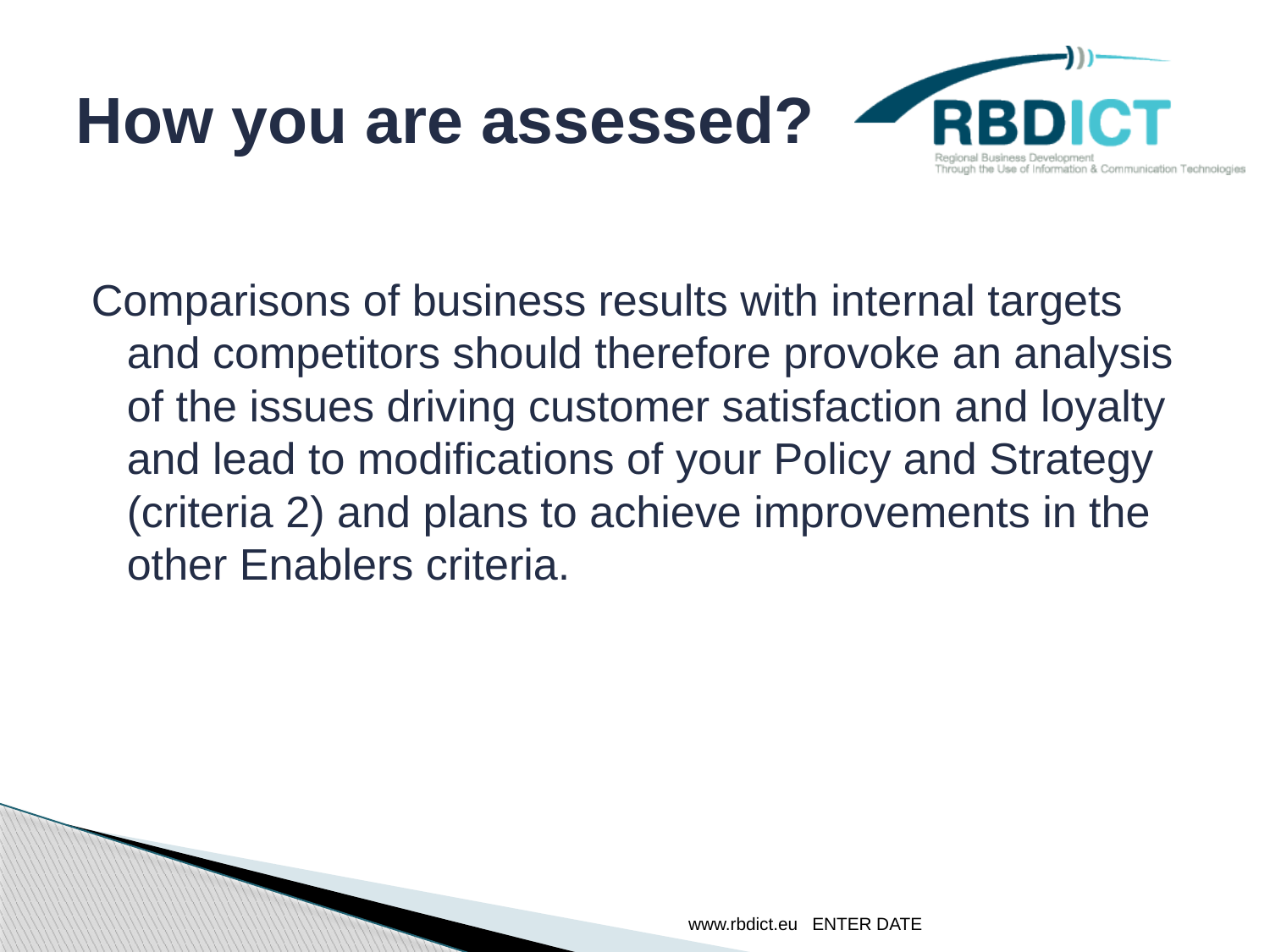

# How you are assessed?

Comparisons of business results with internal targets and competitors should therefore provoke an analysis of the issues driving customer satisfaction and loyalty and lead to modifications of your Policy and Strategy (criteria 2) and plans to achieve improvements in the other Enablers criteria.
www.rbdict.eu   ENTER DATE